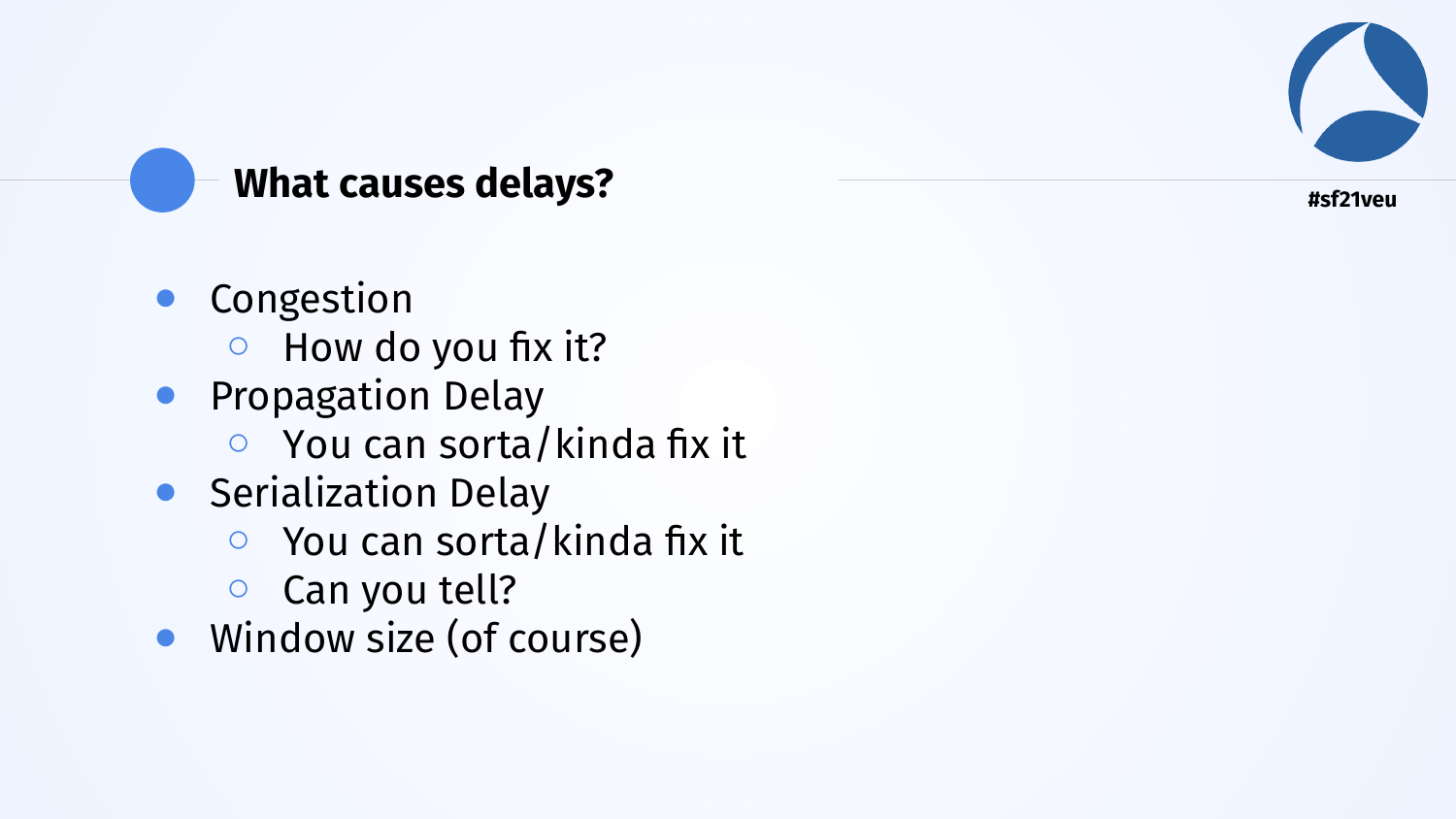

# What causes delays?
Congestion
How do you fix it?
Propagation Delay
You can sorta/kinda fix it
Serialization Delay
You can sorta/kinda fix it
Can you tell?
Window size (of course)